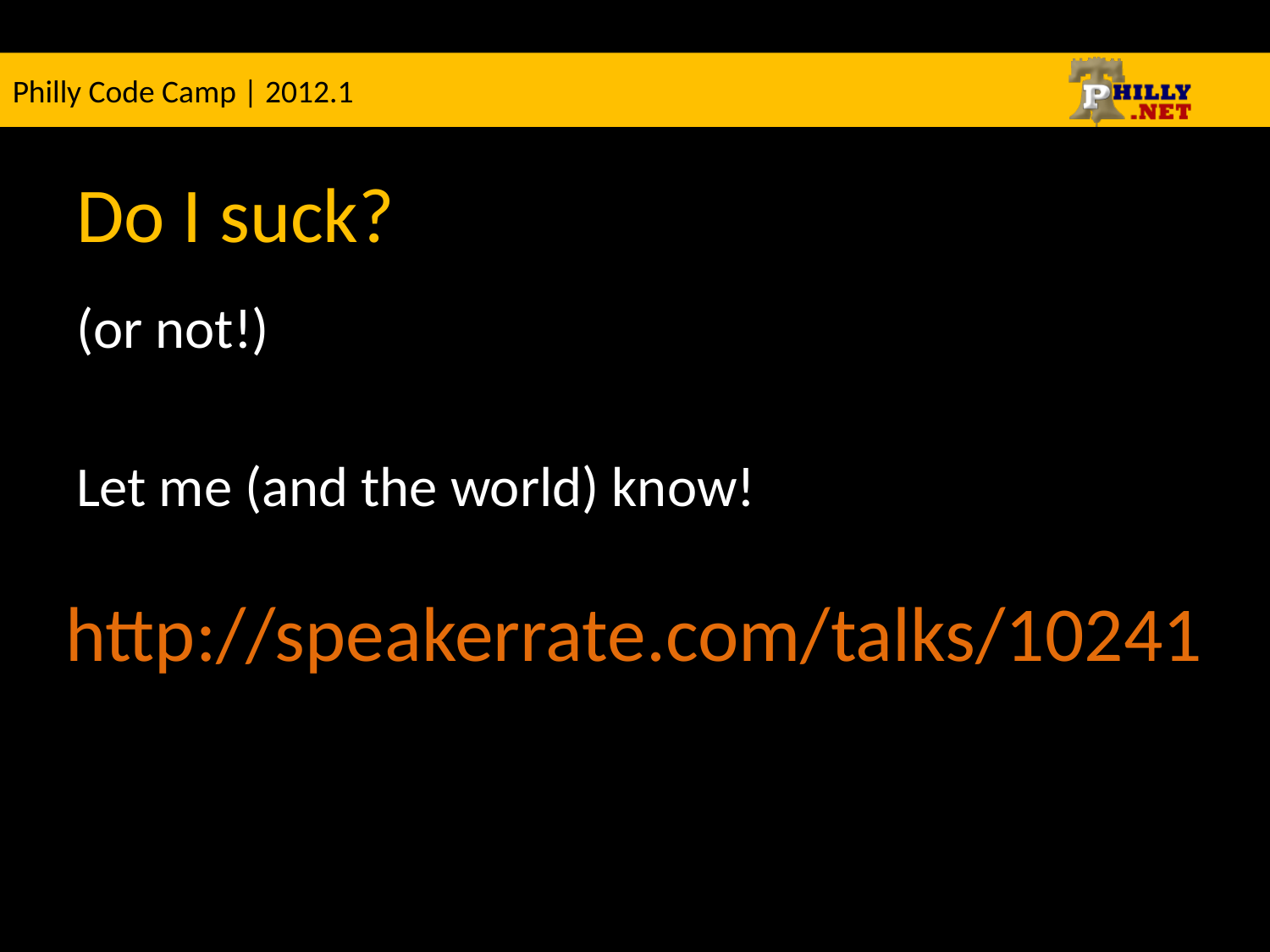

# Do I suck?
(or not!)

Let me (and the world) know!
http://speakerrate.com/talks/10241